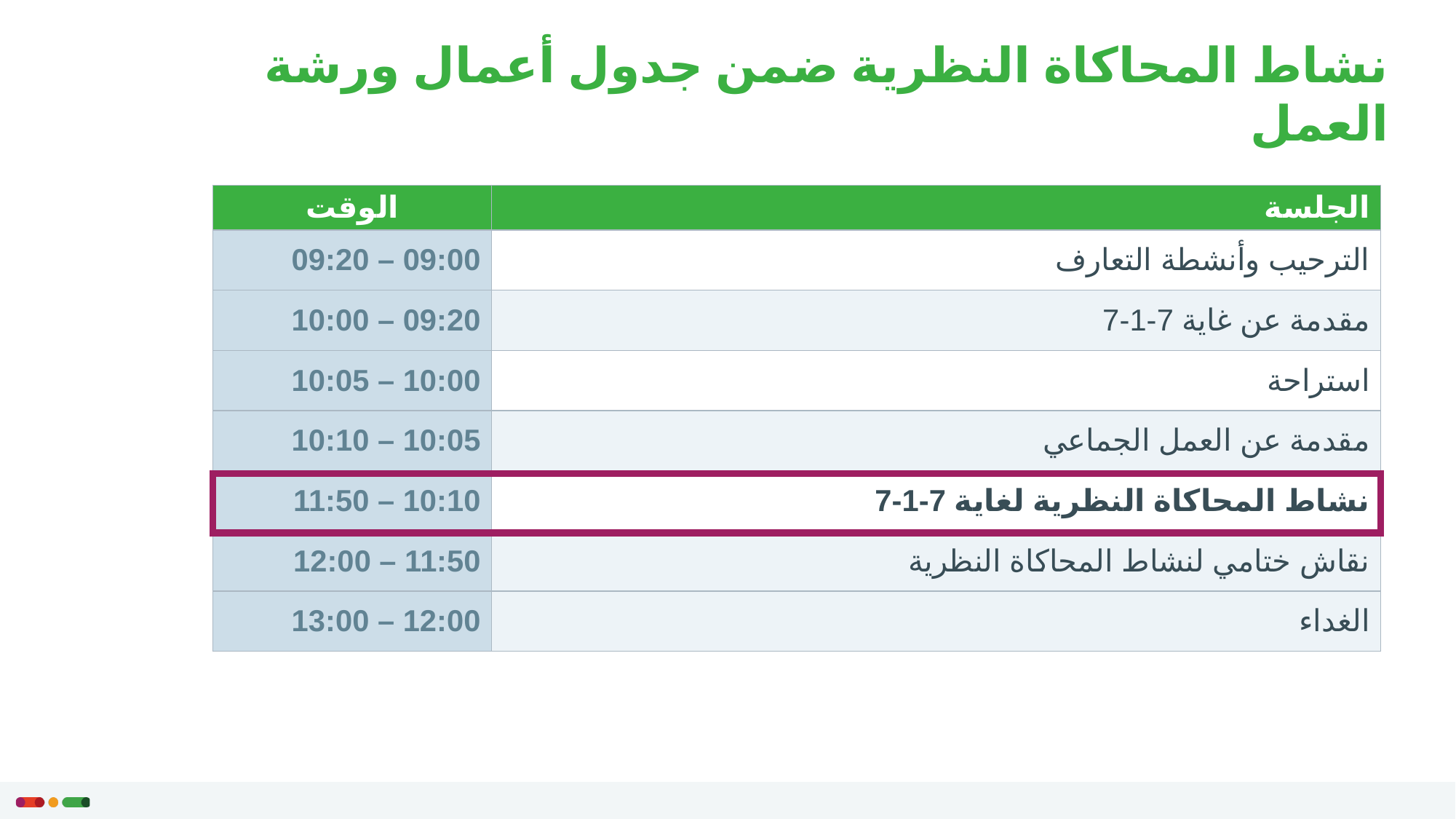

# نشاط المحاكاة النظرية ضمن جدول أعمال ورشة العمل
| الوقت | الجلسة |
| --- | --- |
| 09:00 – 09:20 | الترحيب وأنشطة التعارف |
| 09:20 – 10:00 | مقدمة عن غاية 7-1-7 |
| 10:00 – 10:05 | استراحة |
| 10:05 – 10:10 | مقدمة عن العمل الجماعي |
| 10:10 – 11:50 | نشاط المحاكاة النظرية لغاية 7-1-7 |
| 11:50 – 12:00 | نقاش ختامي لنشاط المحاكاة النظرية |
| 12:00 – 13:00 | الغداء |